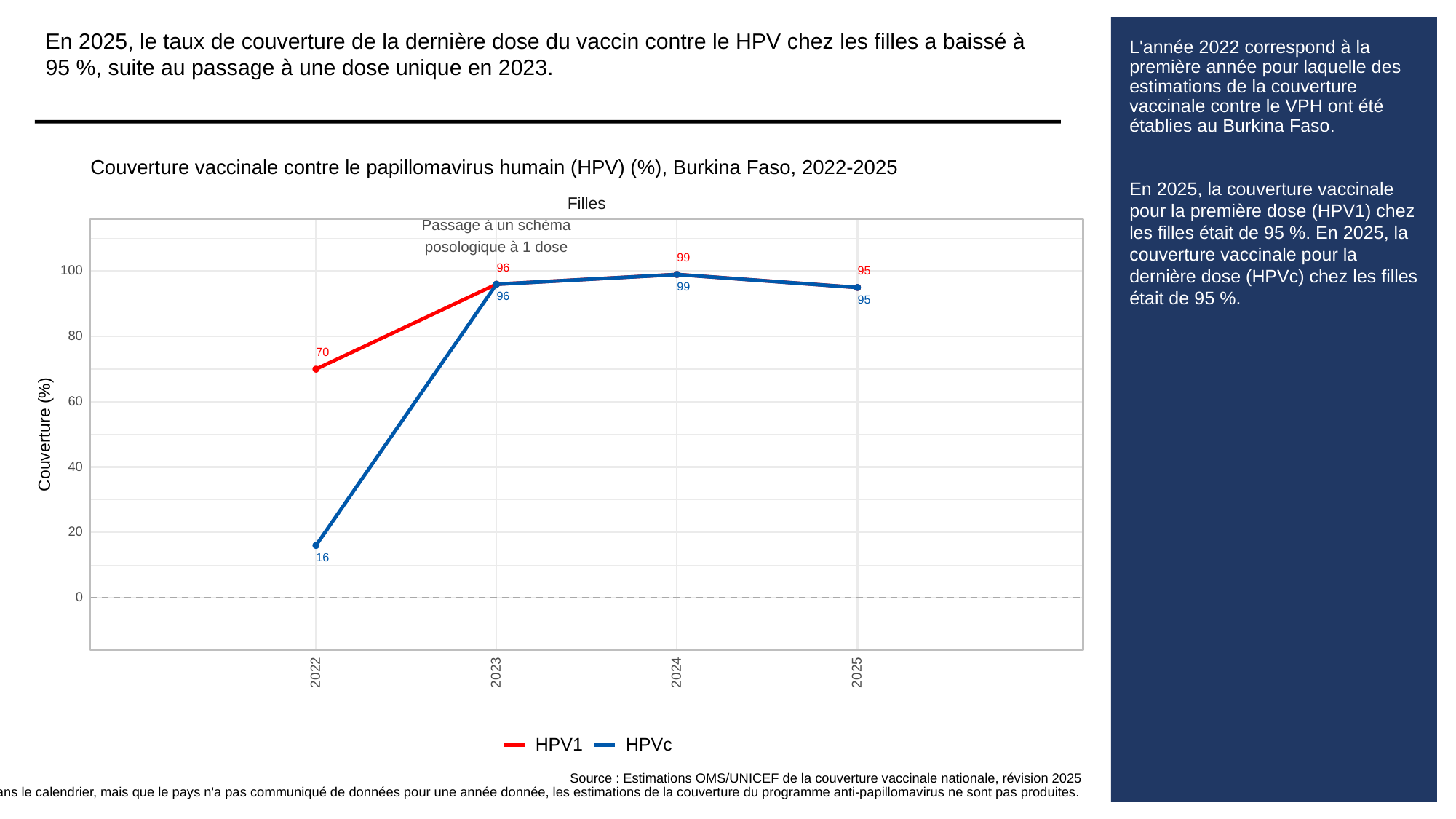

En 2025, le taux de couverture de la dernière dose du vaccin contre le HPV chez les filles a baissé à 95 %, suite au passage à une dose unique en 2023.
# L'année 2022 correspond à la première année pour laquelle des estimations de la couverture vaccinale contre le HPV ont été établies au Burkina Faso.

En 2025, la couverture vaccinale pour la première dose (HPV1) chez les filles était de 95 %. En 2025, la couverture vaccinale pour la dernière dose (HPVc) chez les filles était de 95 %.
L'année 2022 correspond à la première année pour laquelle des estimations de la couverture vaccinale contre le HPV ont été établies au Burkina Faso.

En 2025, la couverture vaccinale pour la première dose (HPV1) chez les filles était de 95 %. En 2025, la couverture vaccinale pour la dernière dose (HPVc) chez les filles était de 95 %.
L'année 2022 correspond à la première année pour laquelle des estimations de la couverture vaccinale contre le VPH ont été établies au Burkina Faso.

En 2025, la couverture vaccinale pour la première dose (HPV1) chez les filles était de 95 %. En 2025, la couverture vaccinale pour la dernière dose (HPVc) chez les filles était de 95 %.

Couverture vaccinale contre le papillomavirus humain (HPV) (%), Burkina Faso, 2022-2025
Filles

Passage à un schéma

posologique à 1 dose
99
96
100
95

99

96
95

80

70

60

Couverture (%)

40

20

16

0

2023
2022
2024
2025
HPVc
HPV1

Source : Estimations OMS/UNICEF de la couverture vaccinale nationale, révision 2025
Pour certains pays, si le vaccin anti-papillomavirus figure dans le calendrier, mais que le pays n'a pas communiqué de données pour une année donnée, les estimations de la couverture du programme anti-papillomavirus ne sont pas produites.